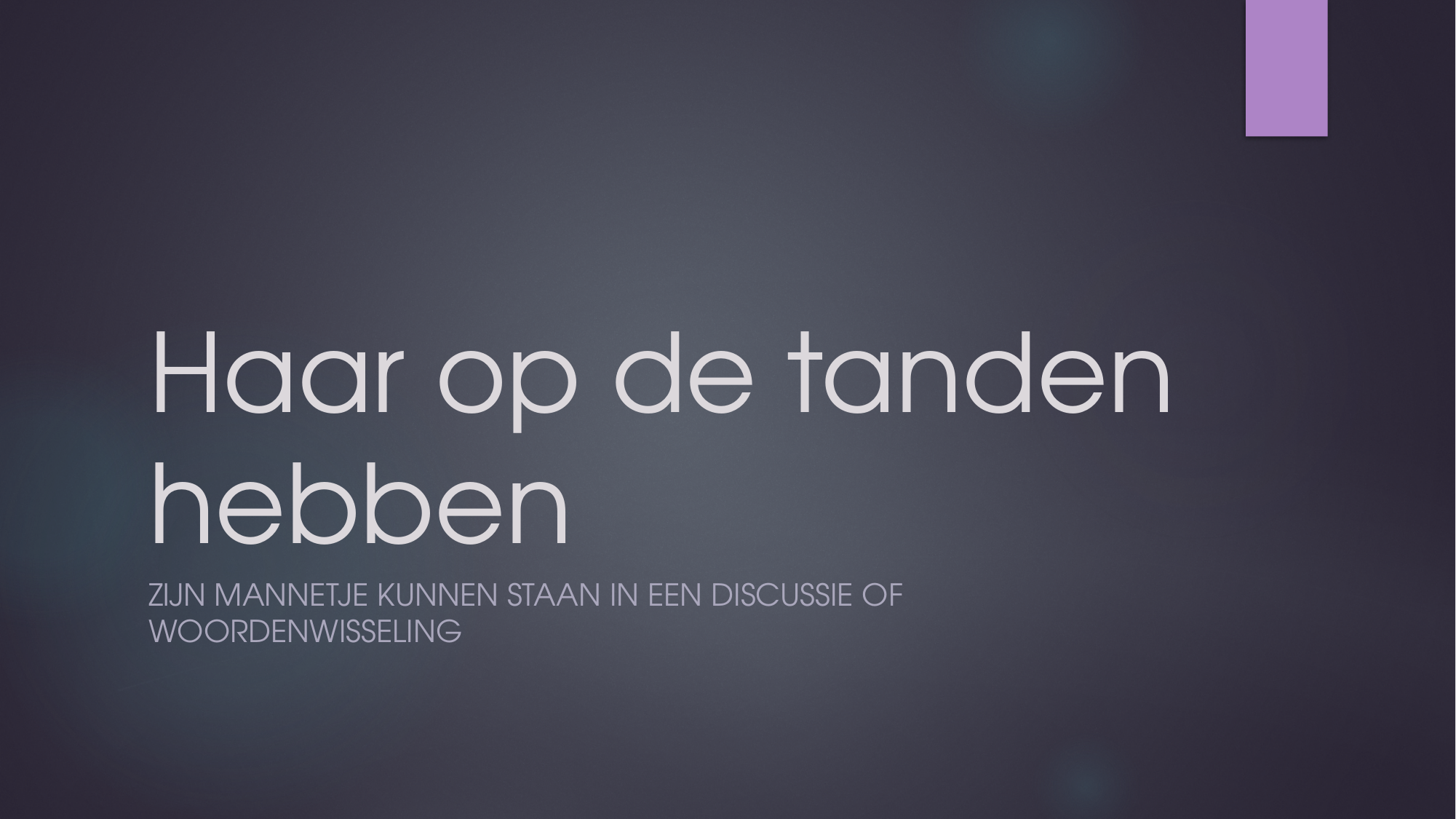

# Haar op de tanden hebben
Zijn mannetje kunnen staan in een discussie of woordenwisseling